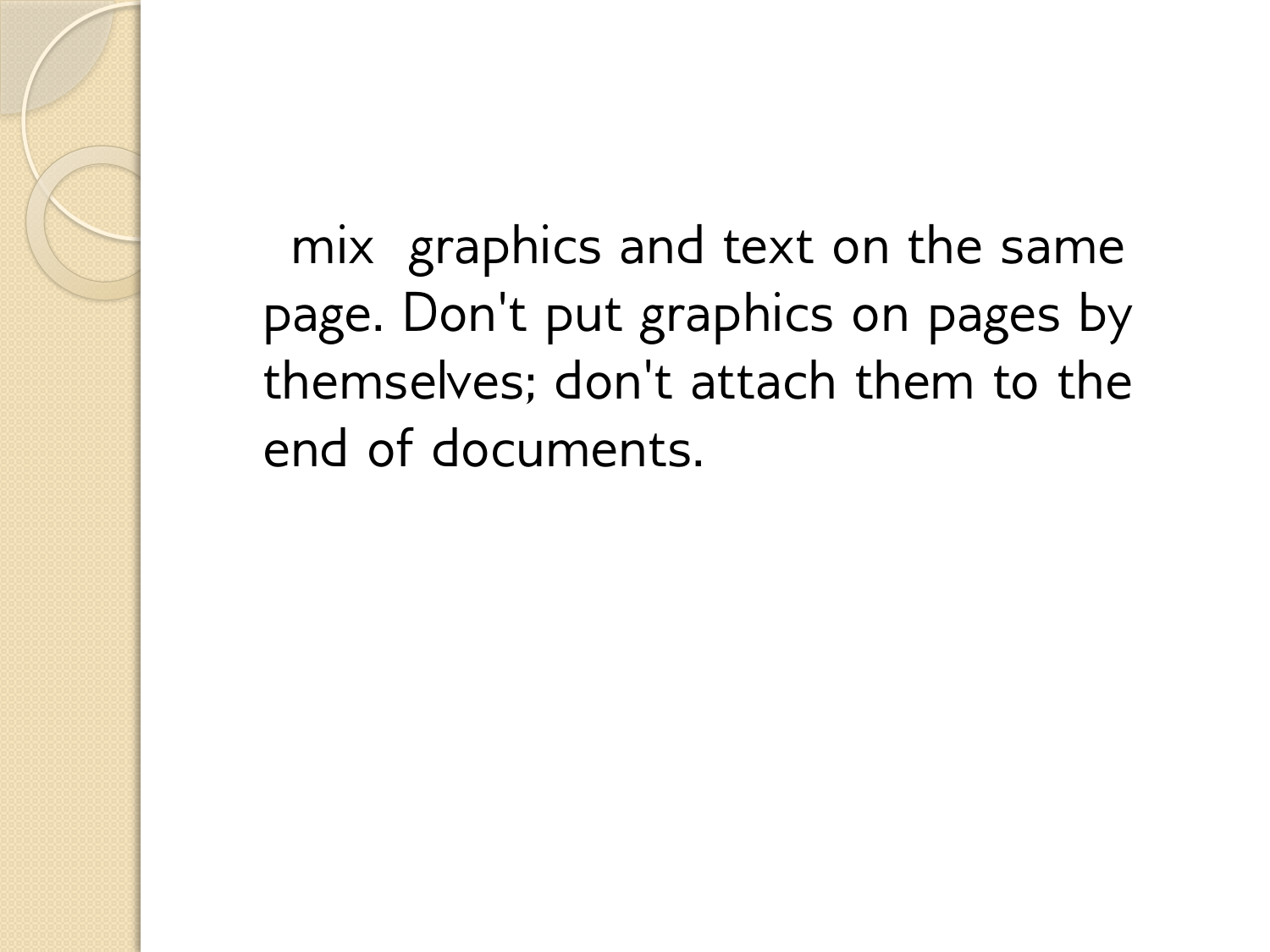

#
    mix  graphics and text on the same page. Don't put graphics on pages by themselves; don't attach them to the end of documents.